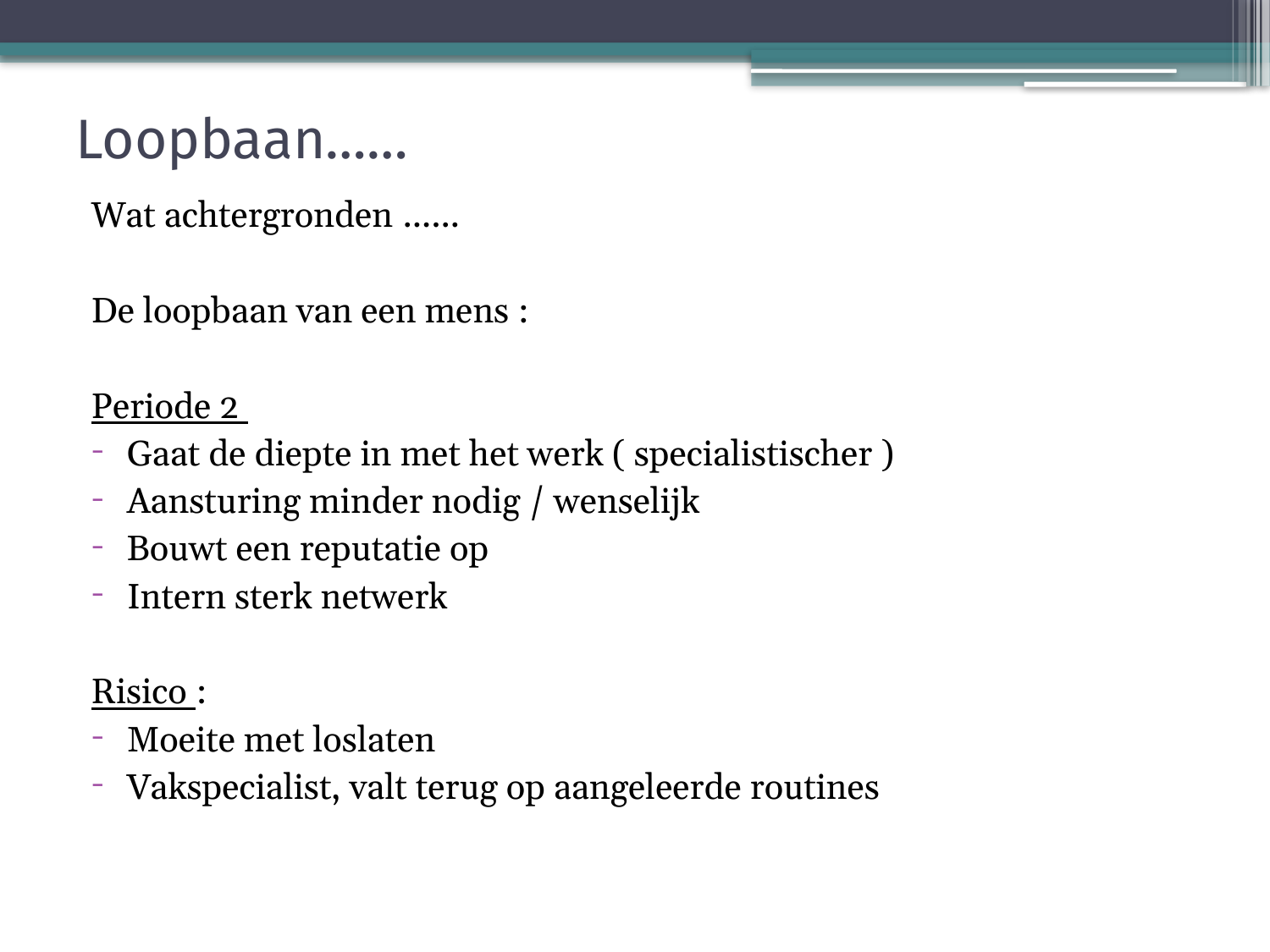

# Loopbaan……
Wat achtergronden ……

De loopbaan van een mens :

Periode 2
Gaat de diepte in met het werk ( specialistischer )
Aansturing minder nodig / wenselijk
Bouwt een reputatie op
Intern sterk netwerk

Risico :
Moeite met loslaten
Vakspecialist, valt terug op aangeleerde routines